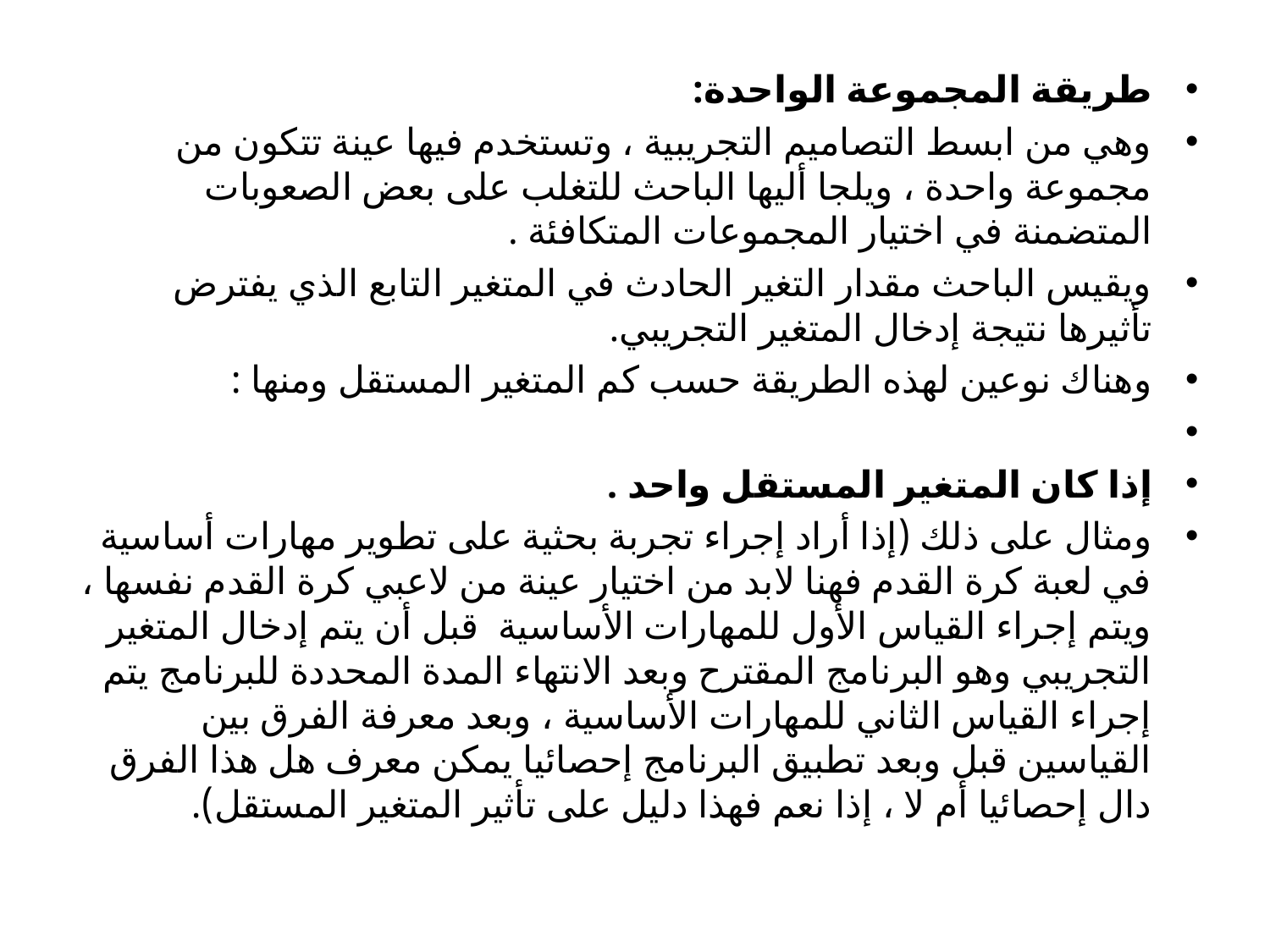

طريقة المجموعة الواحدة:
وهي من ابسط التصاميم التجريبية ، وتستخدم فيها عينة تتكون من مجموعة واحدة ، ويلجا أليها الباحث للتغلب على بعض الصعوبات المتضمنة في اختيار المجموعات المتكافئة .
ويقيس الباحث مقدار التغير الحادث في المتغير التابع الذي يفترض تأثيرها نتيجة إدخال المتغير التجريبي.
وهناك نوعين لهذه الطريقة حسب كم المتغير المستقل ومنها :

إذا كان المتغير المستقل واحد .
ومثال على ذلك (إذا أراد إجراء تجربة بحثية على تطوير مهارات أساسية في لعبة كرة القدم فهنا لابد من اختيار عينة من لاعبي كرة القدم نفسها ، ويتم إجراء القياس الأول للمهارات الأساسية  قبل أن يتم إدخال المتغير التجريبي وهو البرنامج المقترح وبعد الانتهاء المدة المحددة للبرنامج يتم إجراء القياس الثاني للمهارات الأساسية ، وبعد معرفة الفرق بين القياسين قبل وبعد تطبيق البرنامج إحصائيا يمكن معرف هل هذا الفرق دال إحصائيا أم لا ، إذا نعم فهذا دليل على تأثير المتغير المستقل).